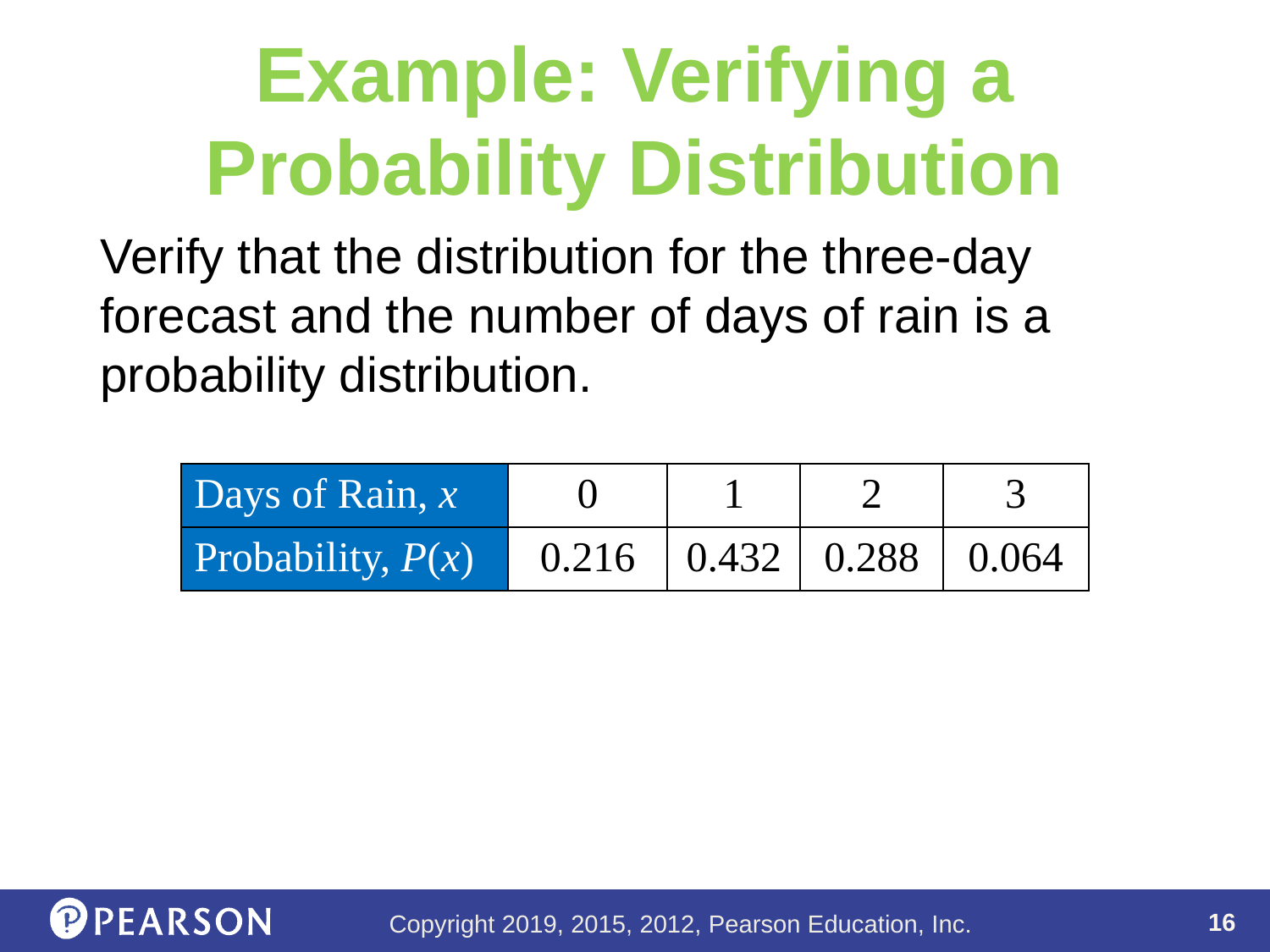

# Example: Verifying a Probability Distribution
Verify that the distribution for the three-day forecast and the number of days of rain is a probability distribution.
| Days of Rain, x | 0 | 1 | 2 | 3 |
| --- | --- | --- | --- | --- |
| Probability, P(x) | 0.216 | 0.432 | 0.288 | 0.064 |